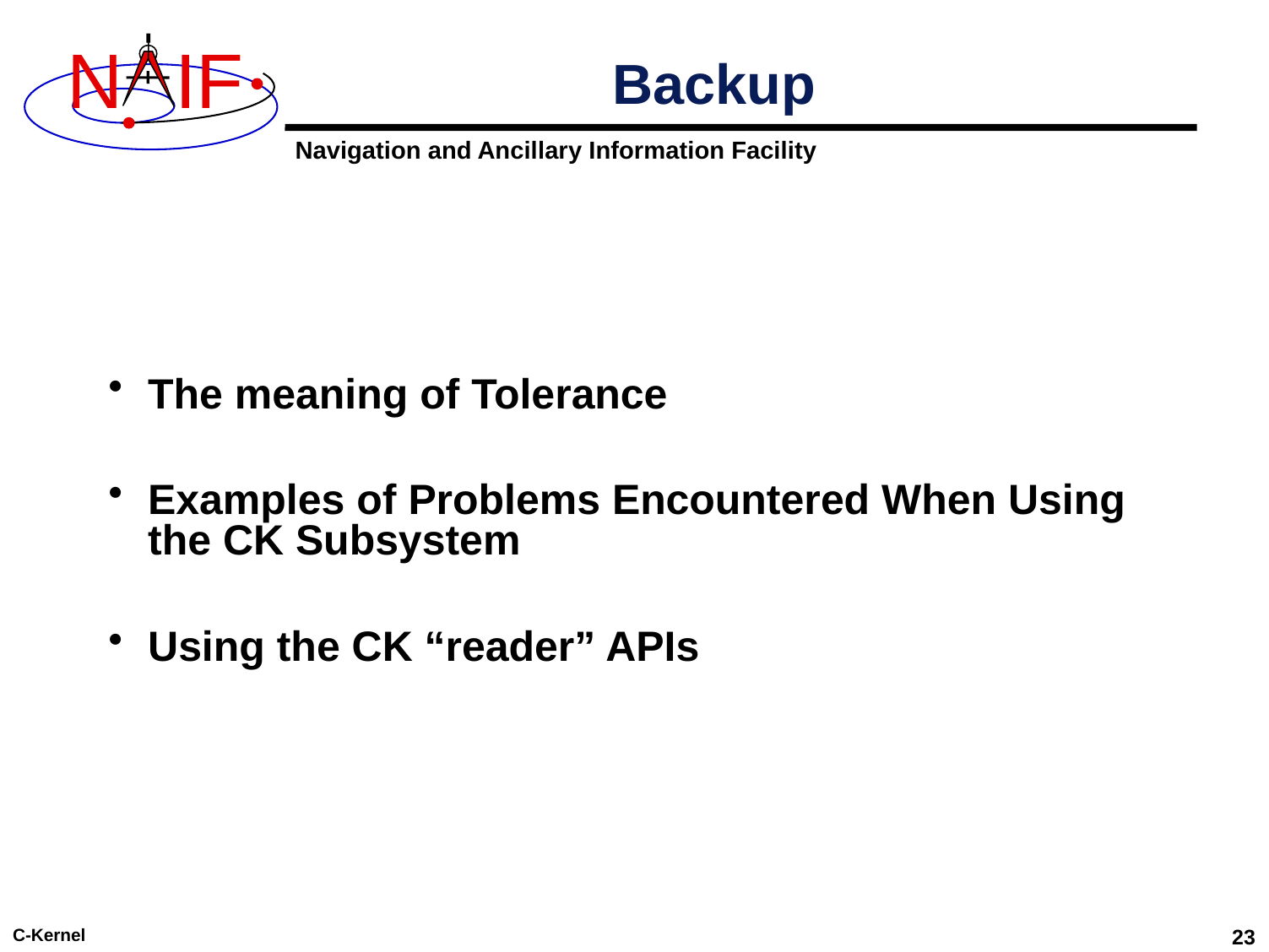

# Backup
The meaning of Tolerance

Examples of Problems Encountered When Using the CK Subsystem

Using the CK “reader” APIs
C-Kernel
23